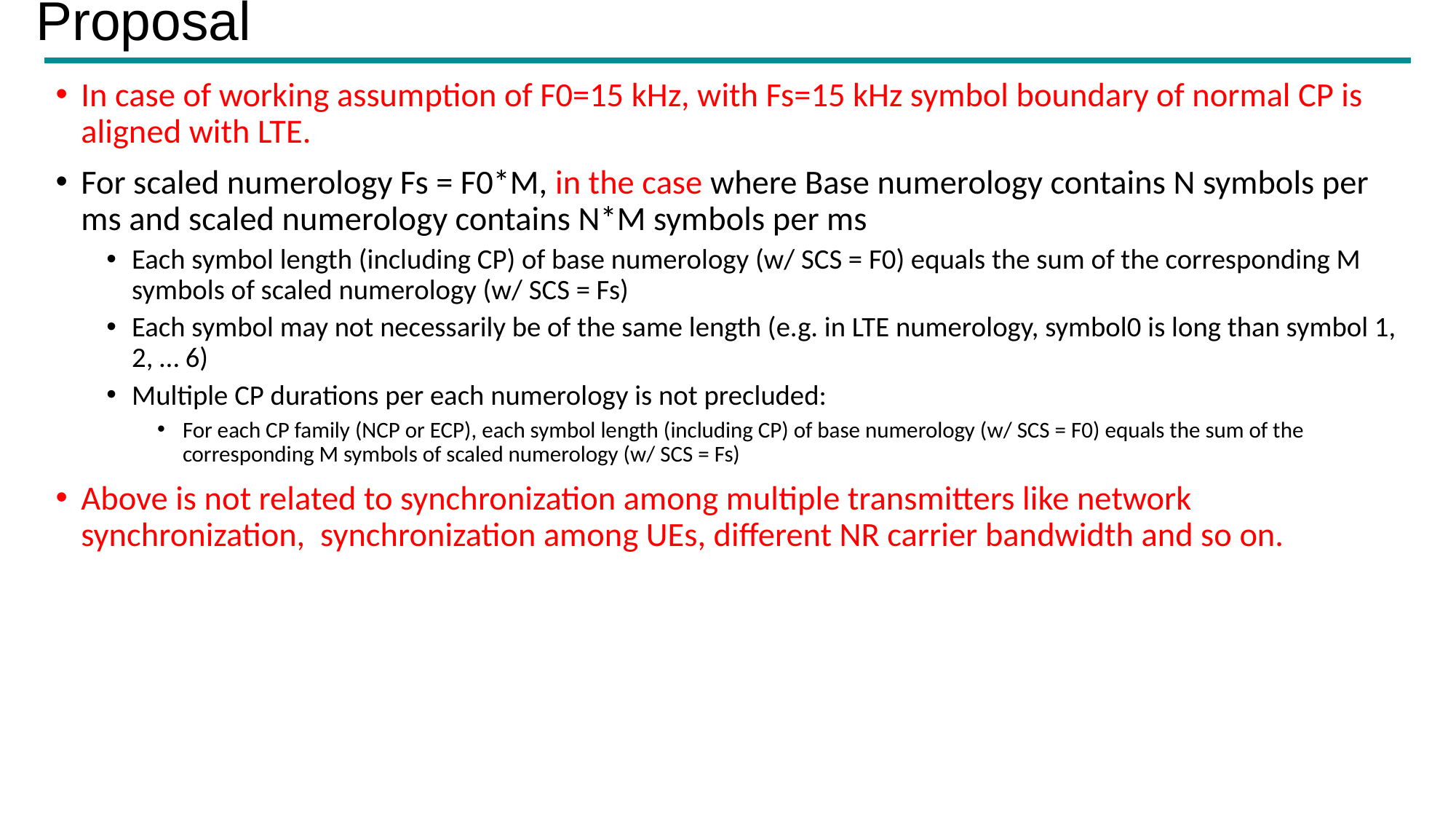

# Proposal
In case of working assumption of F0=15 kHz, with Fs=15 kHz symbol boundary of normal CP is aligned with LTE.
For scaled numerology Fs = F0*M, in the case where Base numerology contains N symbols per ms and scaled numerology contains N*M symbols per ms
Each symbol length (including CP) of base numerology (w/ SCS = F0) equals the sum of the corresponding M symbols of scaled numerology (w/ SCS = Fs)
Each symbol may not necessarily be of the same length (e.g. in LTE numerology, symbol0 is long than symbol 1, 2, … 6)
Multiple CP durations per each numerology is not precluded:
For each CP family (NCP or ECP), each symbol length (including CP) of base numerology (w/ SCS = F0) equals the sum of the corresponding M symbols of scaled numerology (w/ SCS = Fs)
Above is not related to synchronization among multiple transmitters like network synchronization,  synchronization among UEs, different NR carrier bandwidth and so on.